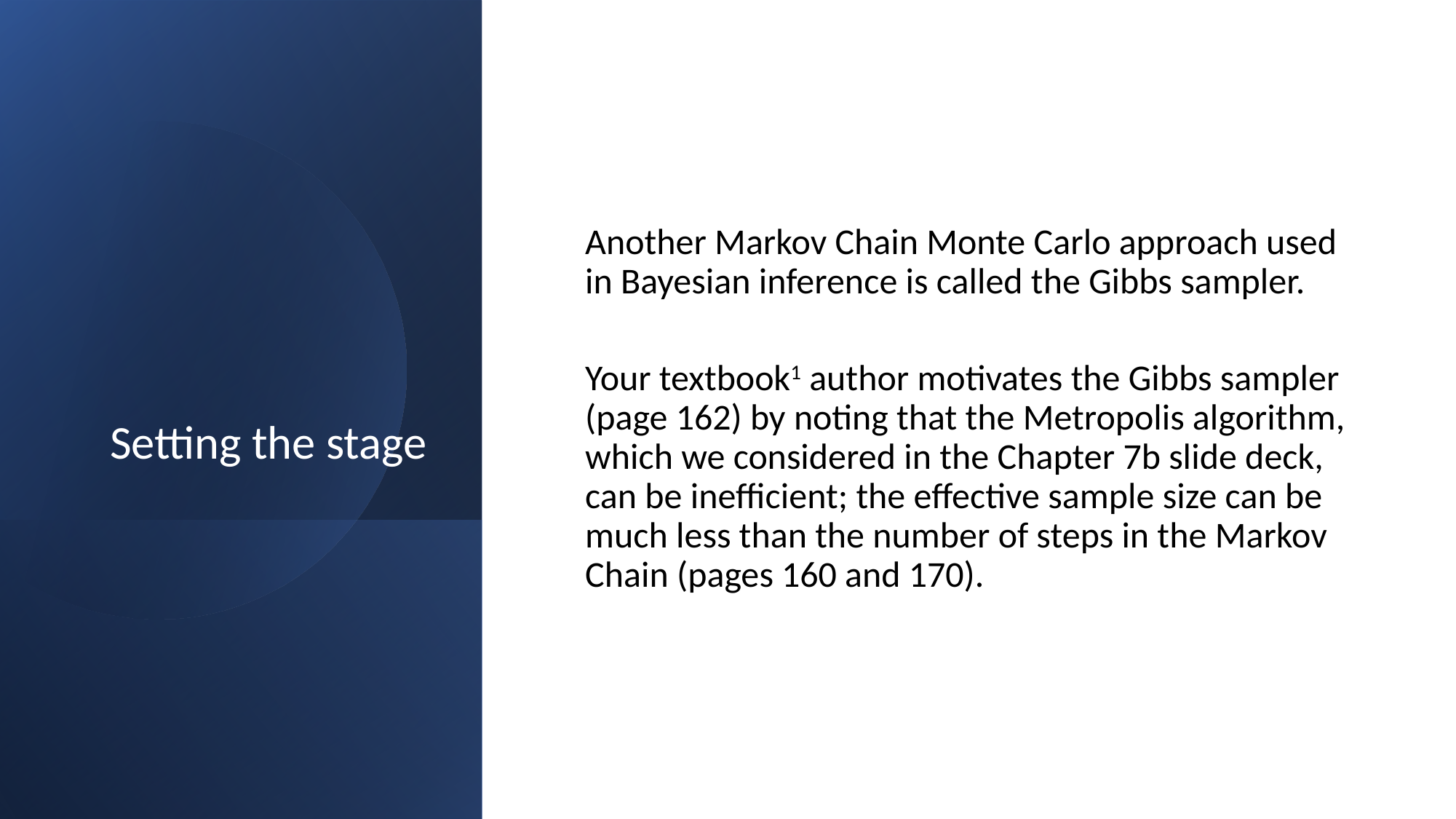

# Setting the stage
Another Markov Chain Monte Carlo approach used in Bayesian inference is called the Gibbs sampler.

Your textbook1 author motivates the Gibbs sampler (page 162) by noting that the Metropolis algorithm, which we considered in the Chapter 7b slide deck, can be inefficient; the effective sample size can be much less than the number of steps in the Markov Chain (pages 160 and 170).